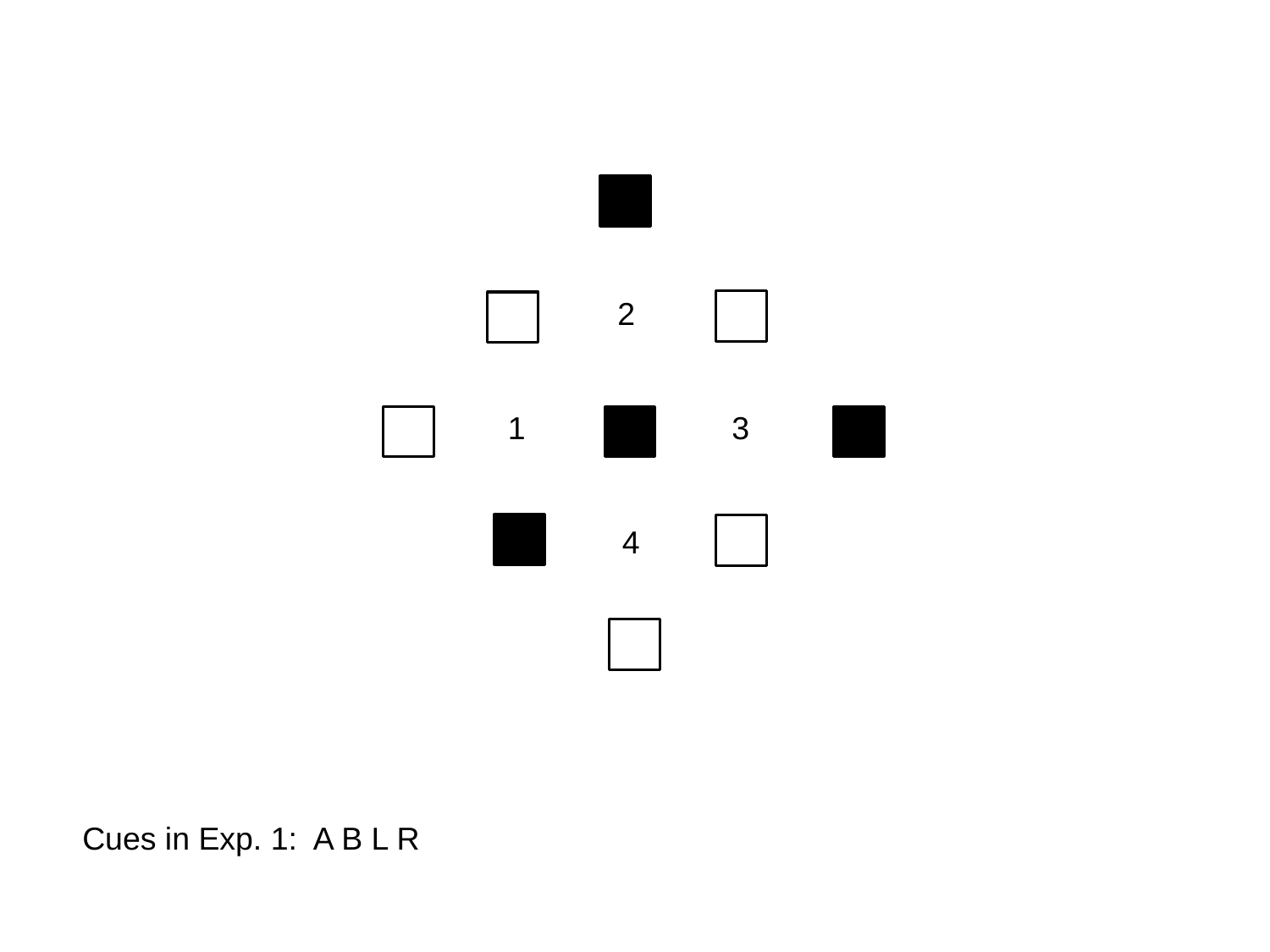

2

1
3

4

Cues in Exp. 1:  A B L R